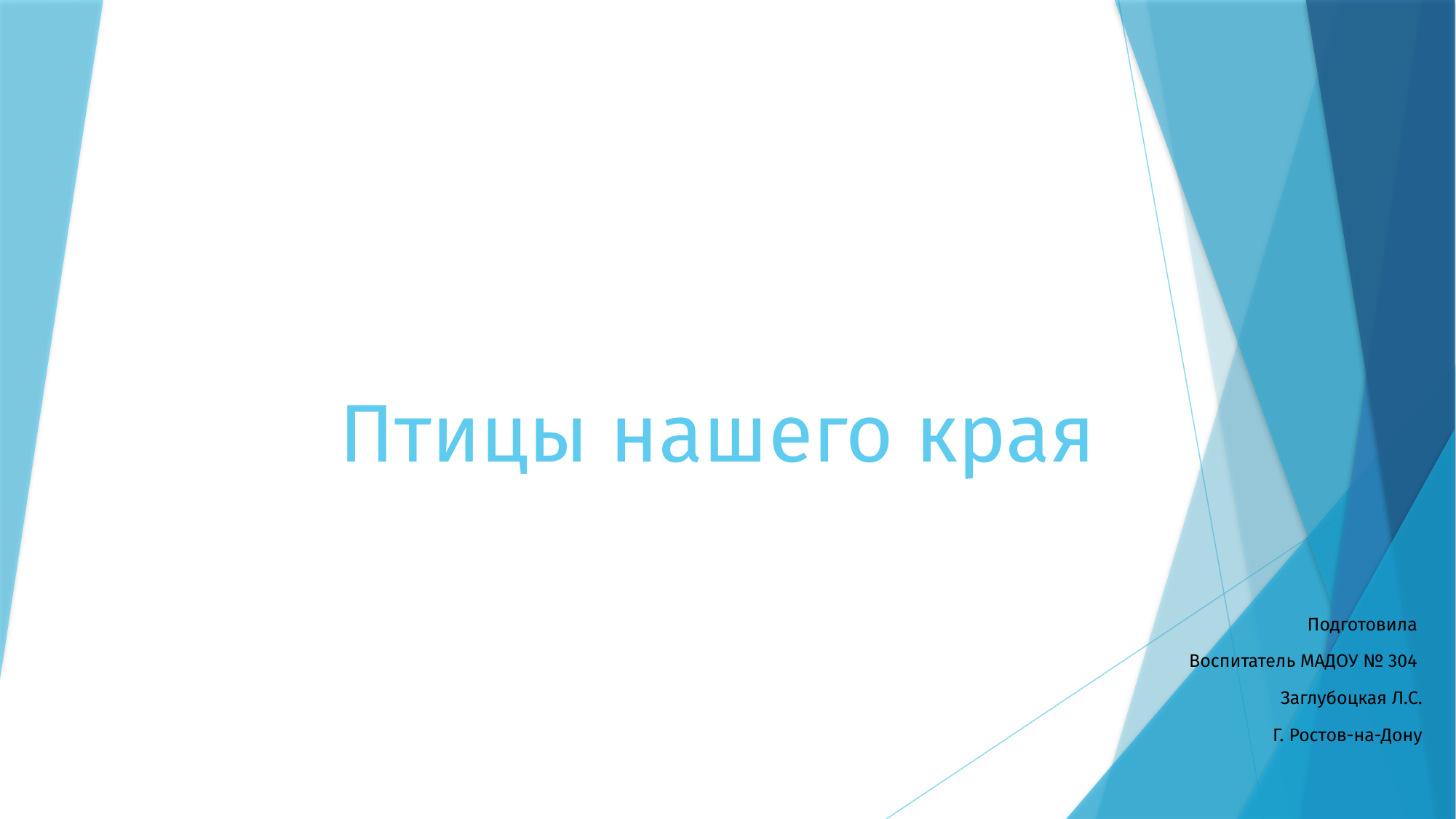

# Птицы нашего края
Подготовила
Воспитатель МАДОУ № 304
Заглубоцкая Л.С.
Г. Ростов-на-Дону